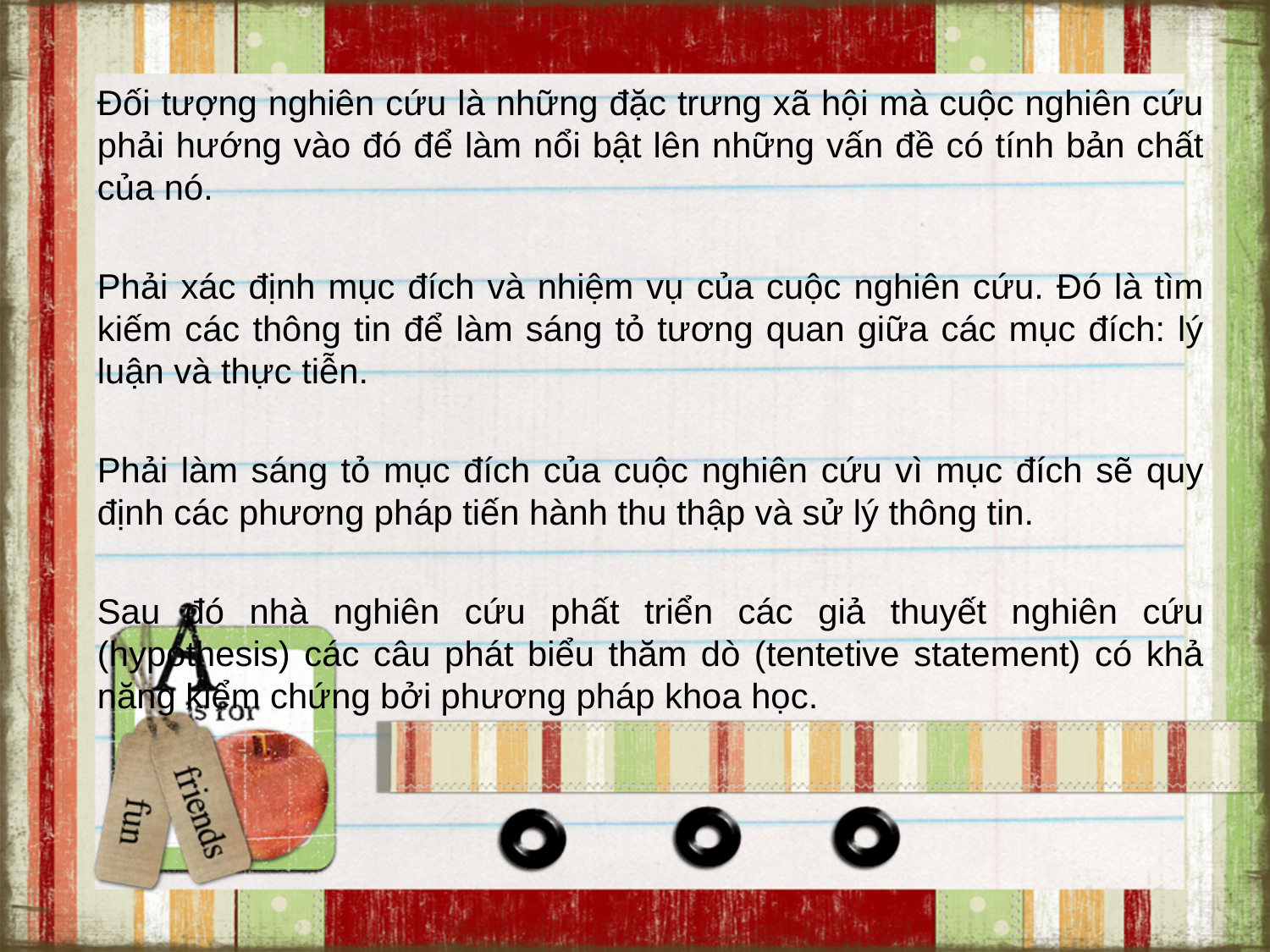

Đối tượng nghiên cứu là những đặc trưng xã hội mà cuộc nghiên cứu phải hướng vào đó để làm nổi bật lên những vấn đề có tính bản chất của nó.

Phải xác định mục đích và nhiệm vụ của cuộc nghiên cứu. Đó là tìm kiếm các thông tin để làm sáng tỏ tương quan giữa các mục đích: lý luận và thực tiễn.

Phải làm sáng tỏ mục đích của cuộc nghiên cứu vì mục đích sẽ quy định các phương pháp tiến hành thu thập và sử lý thông tin.

Sau đó nhà nghiên cứu phất triển các giả thuyết nghiên cứu (hypothesis) các câu phát biểu thăm dò (tentetive statement) có khả năng kiểm chứng bởi phương pháp khoa học.